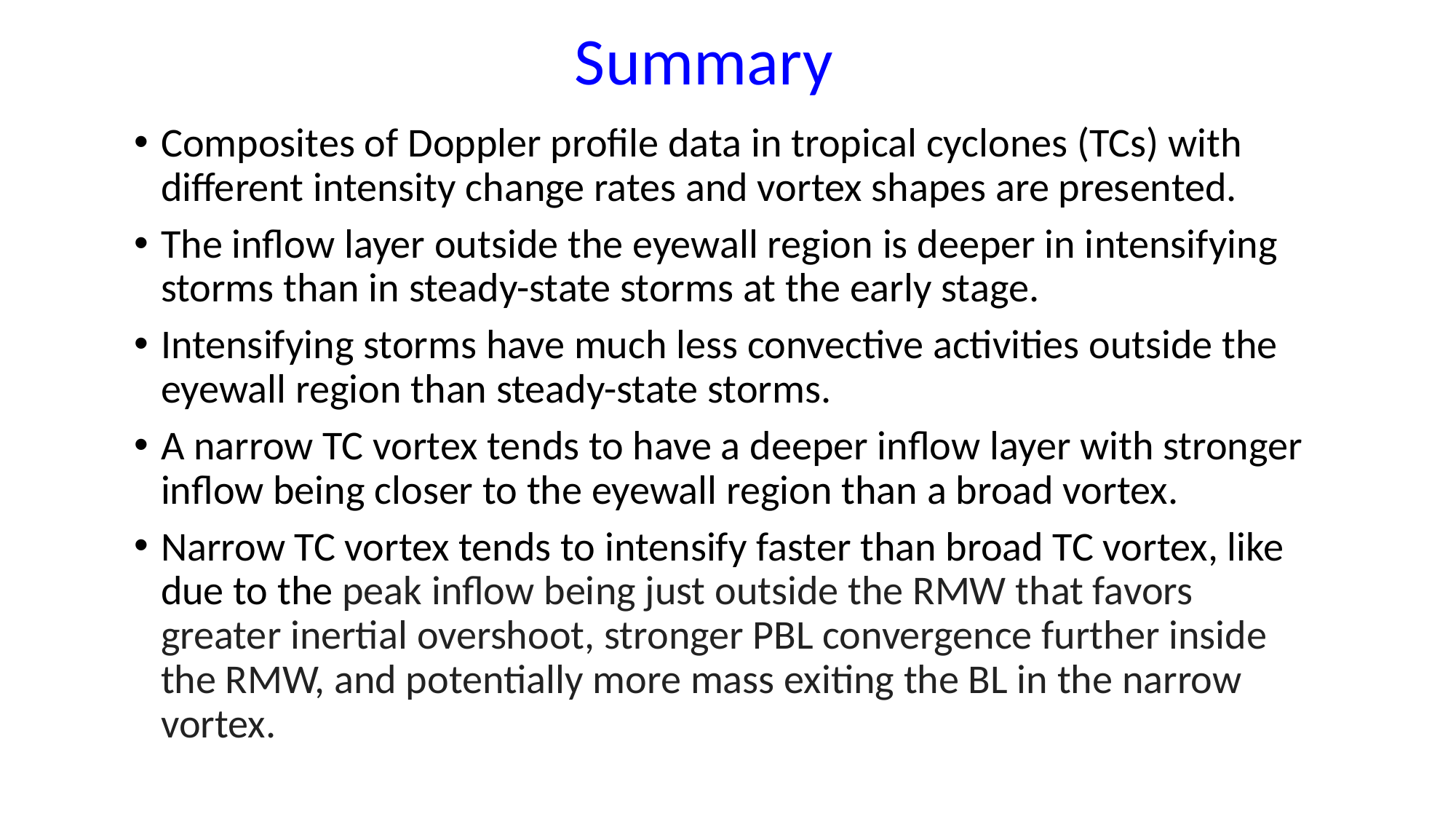

# Summary
Composites of Doppler profile data in tropical cyclones (TCs) with different intensity change rates and vortex shapes are presented.
The inflow layer outside the eyewall region is deeper in intensifying storms than in steady-state storms at the early stage.
Intensifying storms have much less convective activities outside the eyewall region than steady-state storms.
A narrow TC vortex tends to have a deeper inflow layer with stronger inflow being closer to the eyewall region than a broad vortex.
Narrow TC vortex tends to intensify faster than broad TC vortex, like due to the peak inflow being just outside the RMW that favors greater inertial overshoot, stronger PBL convergence further inside the RMW, and potentially more mass exiting the BL in the narrow vortex.